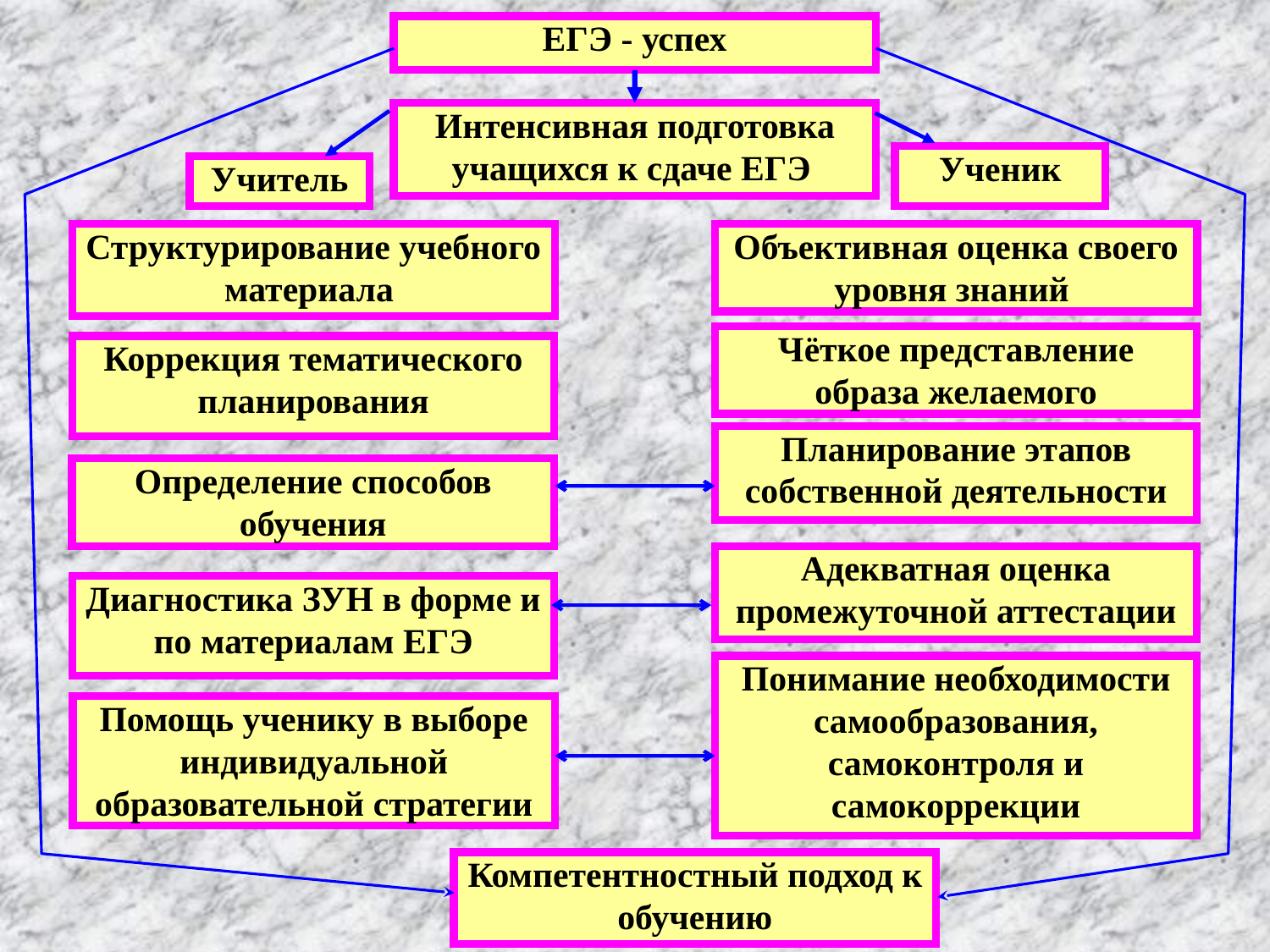

ЕГЭ - успех

Интенсивная подготовка учащихся к сдаче ЕГЭ

Ученик
Учитель
Структурирование учебного материала
Объективная оценка своего уровня знаний
Чёткое представление образа желаемого результата
Коррекция тематического планирования
Планирование этапов собственной деятельности
Определение способов обучения

Адекватная оценка промежуточной аттестации
Диагностика ЗУН в форме и по материалам ЕГЭ

Понимание необходимости самообразования, самоконтроля и самокоррекции
Помощь ученику в выборе индивидуальной образовательной стратегии

Компетентностный подход к обучению